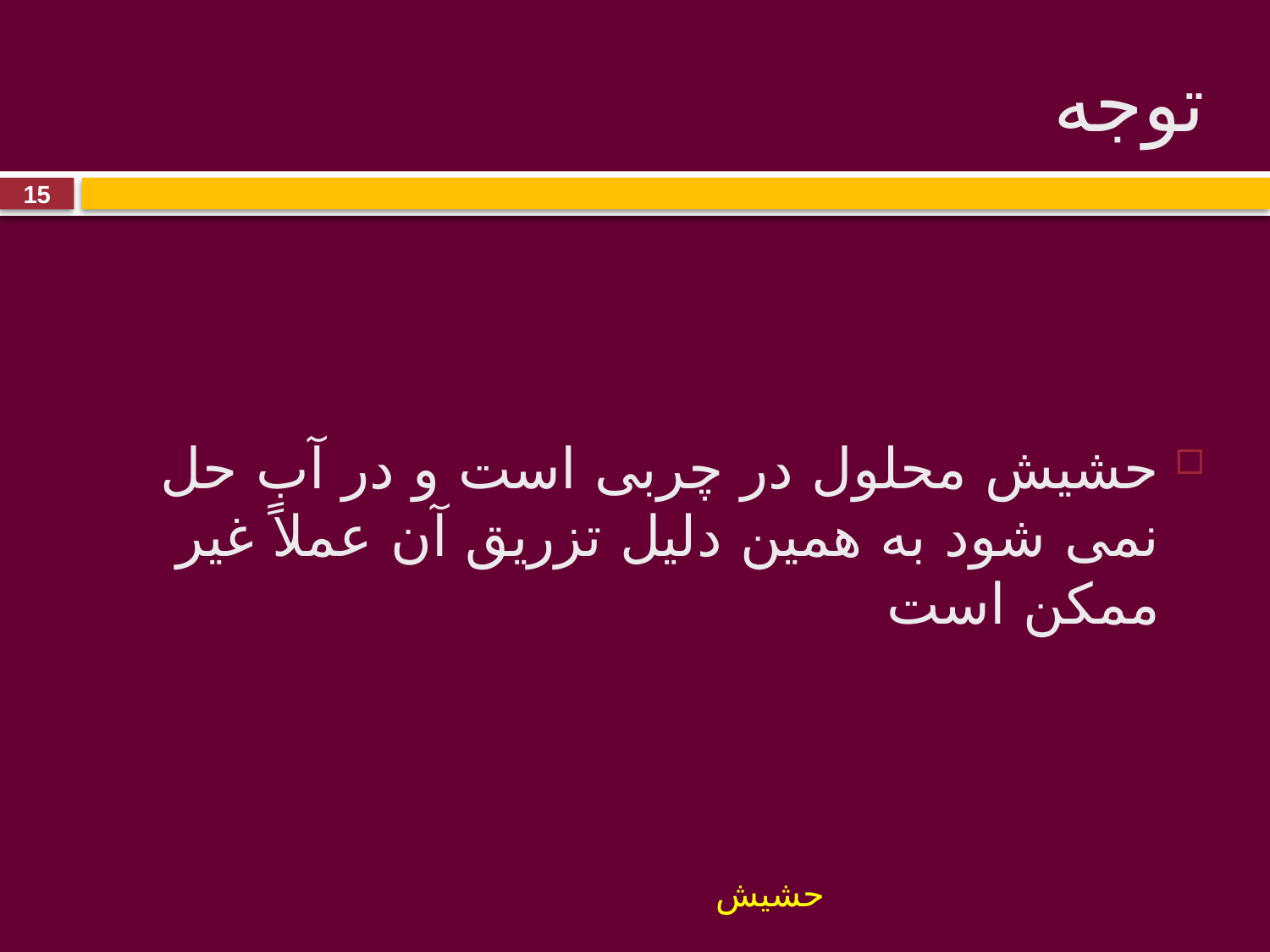

# توجه
15
حشیش محلول در چربی است و در آب حل نمی شود به همین دلیل تزریق آن عملاً غیر ممکن است
حشیش